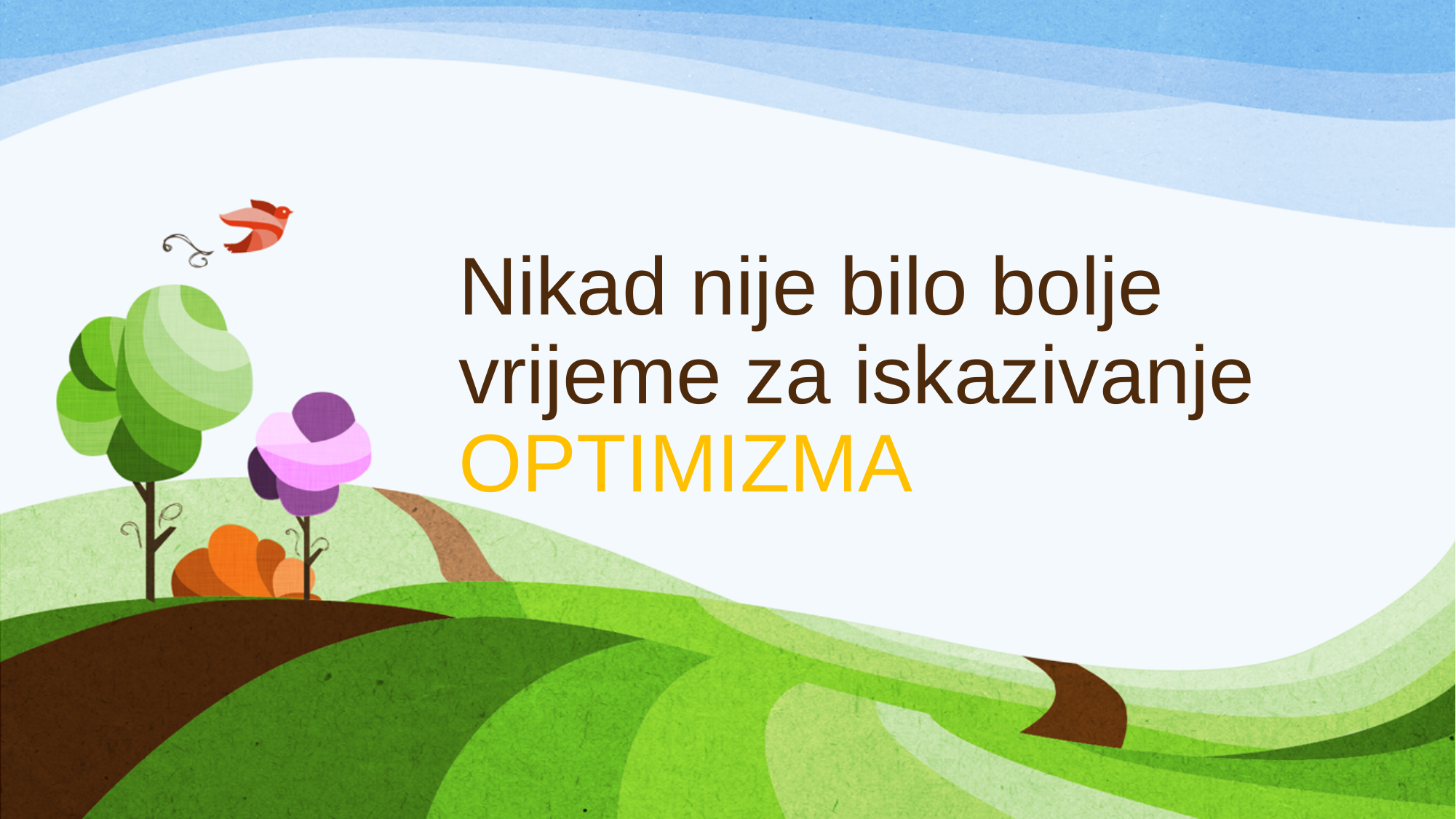

# Nikad nije bilo bolje vrijeme za iskazivanje OPTIMIZMA